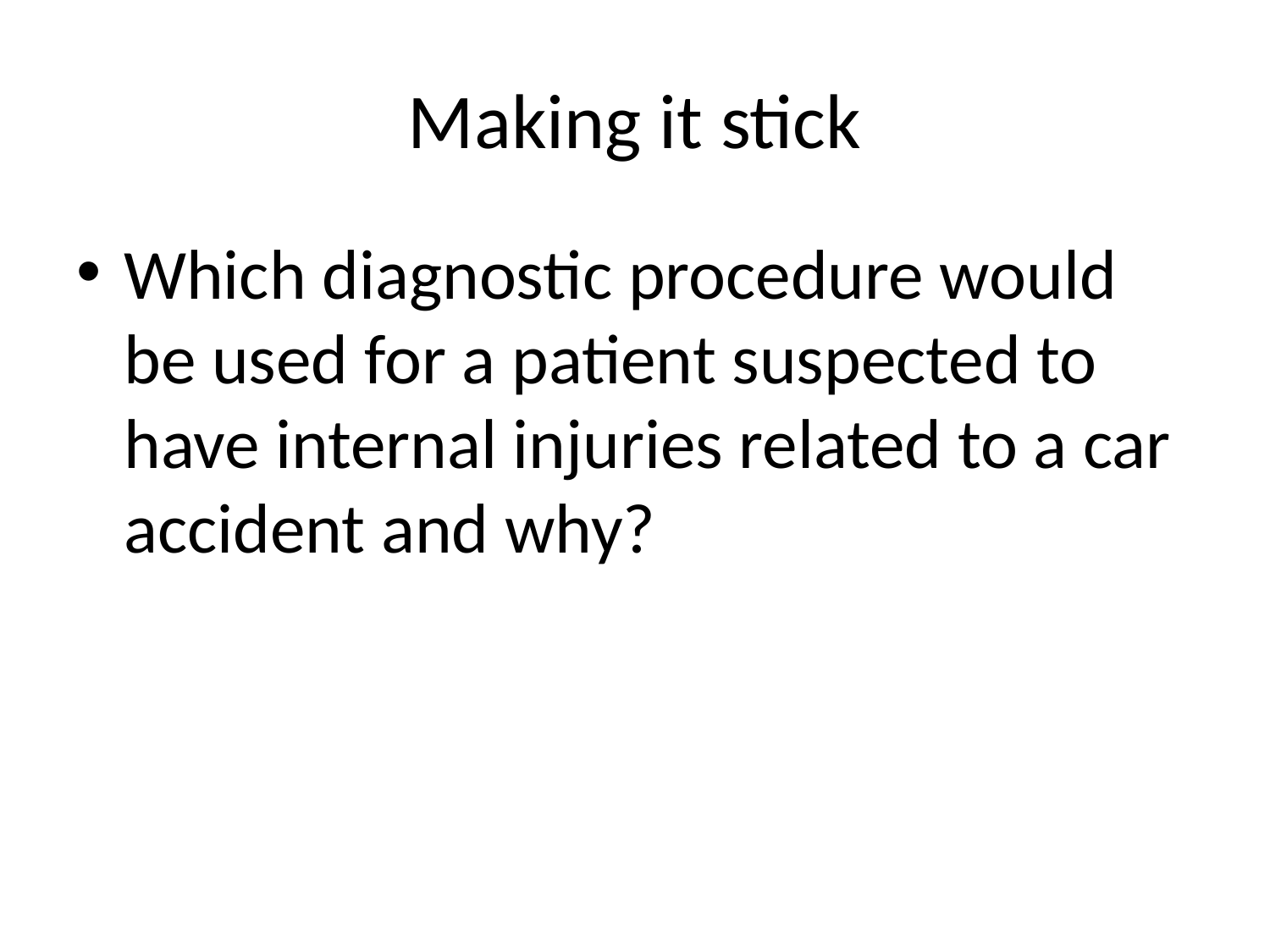

# Making it stick
Which diagnostic procedure would be used for a patient suspected to have internal injuries related to a car accident and why?